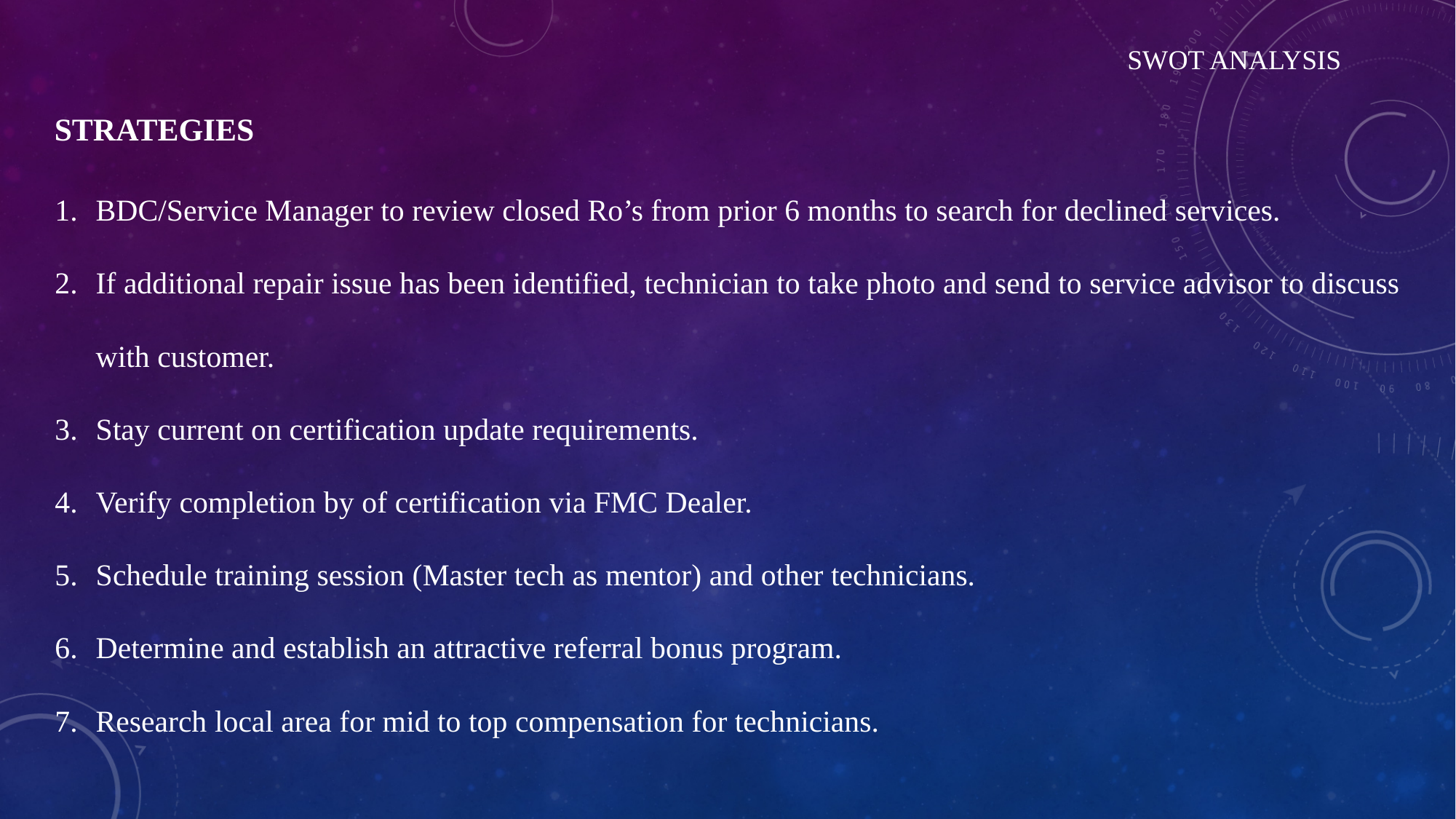

SWOT ANALYSIS
# STRATEGIES
BDC/Service Manager to review closed Ro’s from prior 6 months to search for declined services.
If additional repair issue has been identified, technician to take photo and send to service advisor to discuss with customer.
Stay current on certification update requirements.
Verify completion by of certification via FMC Dealer.
Schedule training session (Master tech as mentor) and other technicians.
Determine and establish an attractive referral bonus program.
Research local area for mid to top compensation for technicians.